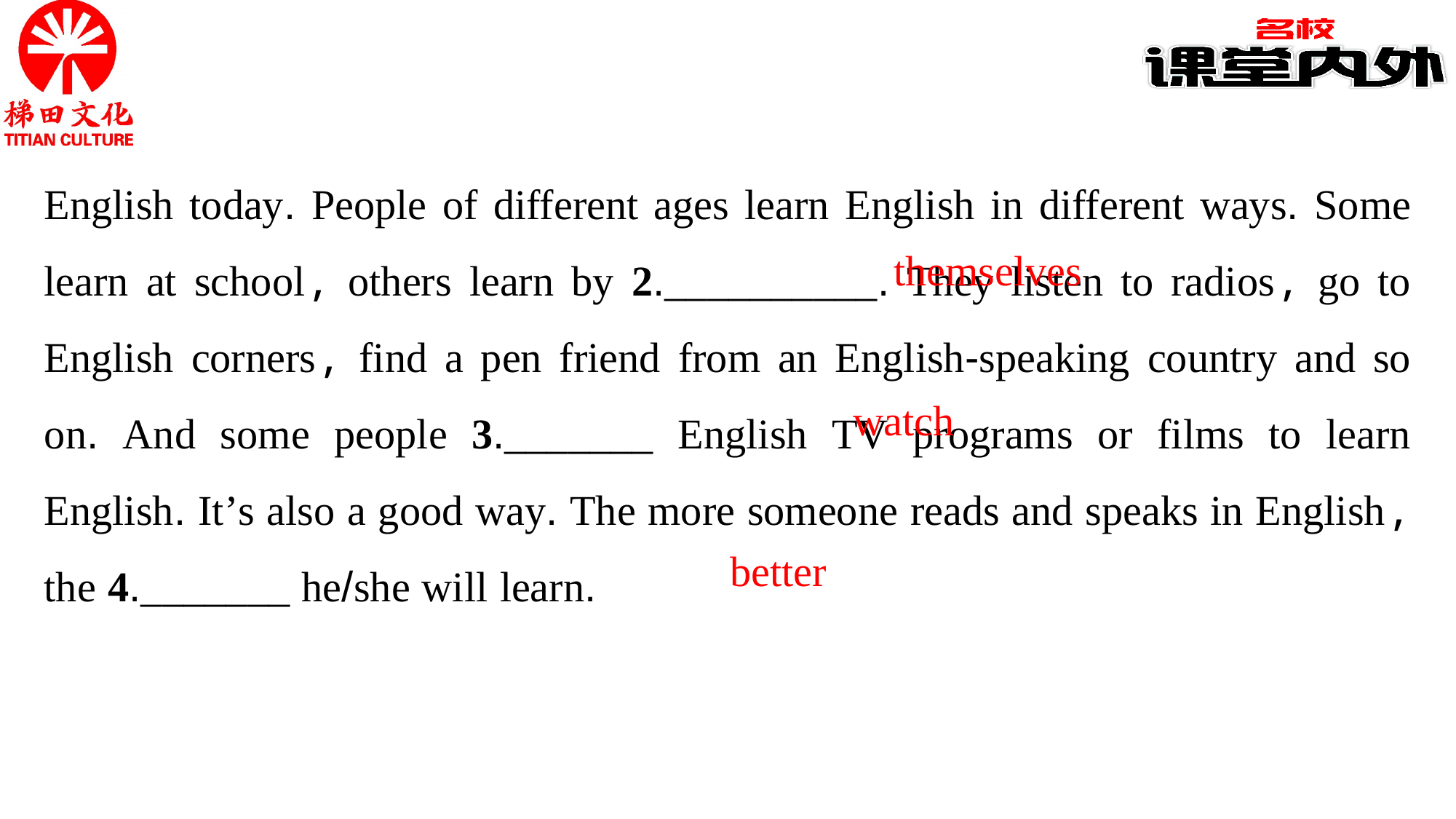

English today. People of different ages learn English in different ways. Some learn at school, others learn by 2.__________. They listen to radios, go to English corners, find a pen friend from an English-speaking country and so on. And some people 3._______ English TV programs or films to learn English. It’s also a good way. The more someone reads and speaks in English, the 4._______ he/she will learn.
themselves
watch
better